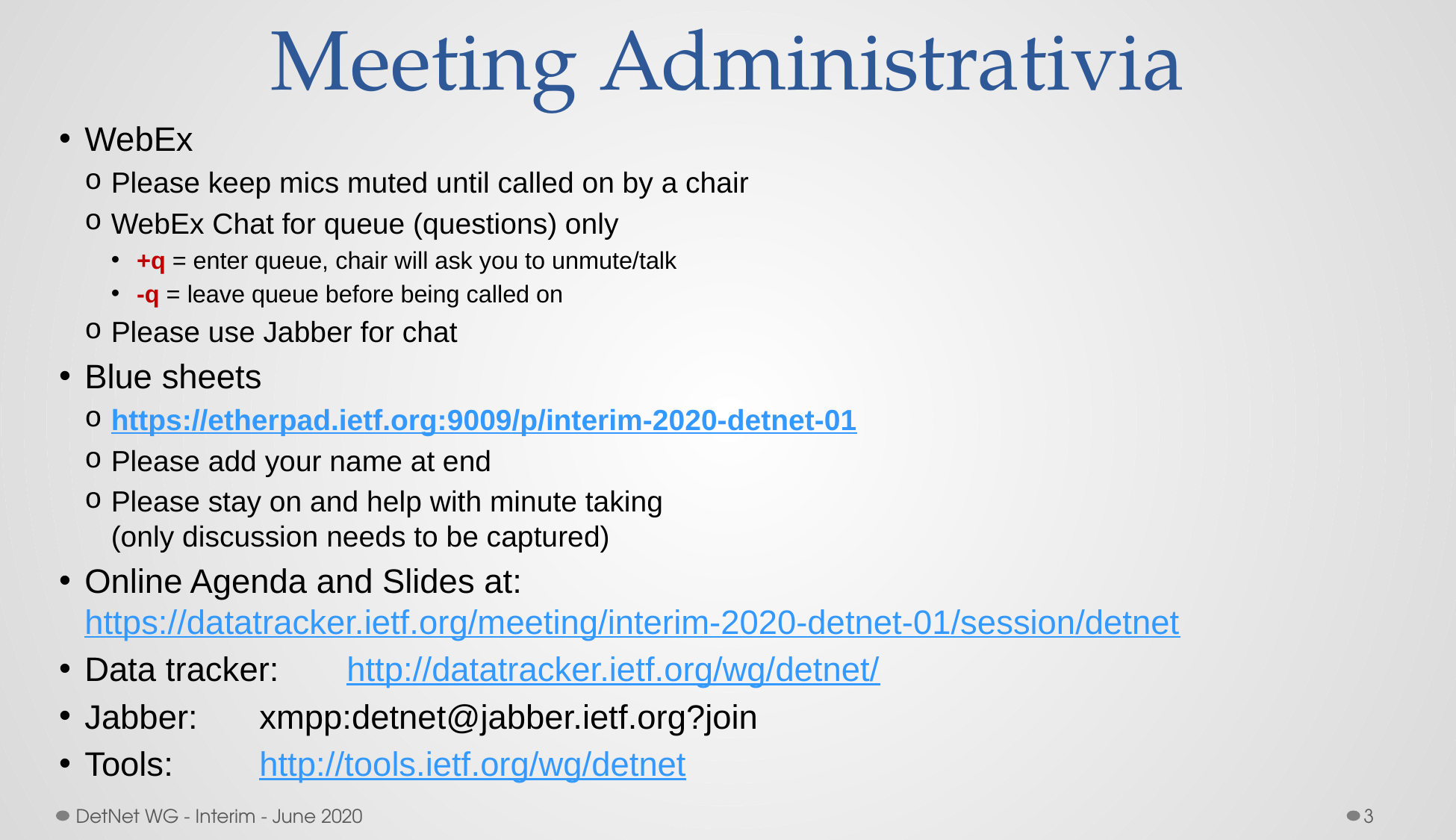

# Meeting Administrativia
WebEx
Please keep mics muted until called on by a chair
WebEx Chat for queue (questions) only
 +q = enter queue, chair will ask you to unmute/talk
 -q = leave queue before being called on
Please use Jabber for chat
Blue sheets
https://etherpad.ietf.org:9009/p/interim-2020-detnet-01
Please add your name at end
Please stay on and help with minute taking
(only discussion needs to be captured)
Online Agenda and Slides at:
https://datatracker.ietf.org/meeting/interim-2020-detnet-01/session/detnet
Data tracker: 	http://datatracker.ietf.org/wg/detnet/
Jabber: 		xmpp:detnet@jabber.ietf.org?join
Tools: 		http://tools.ietf.org/wg/detnet

DetNet WG - Interim - June 2020
3